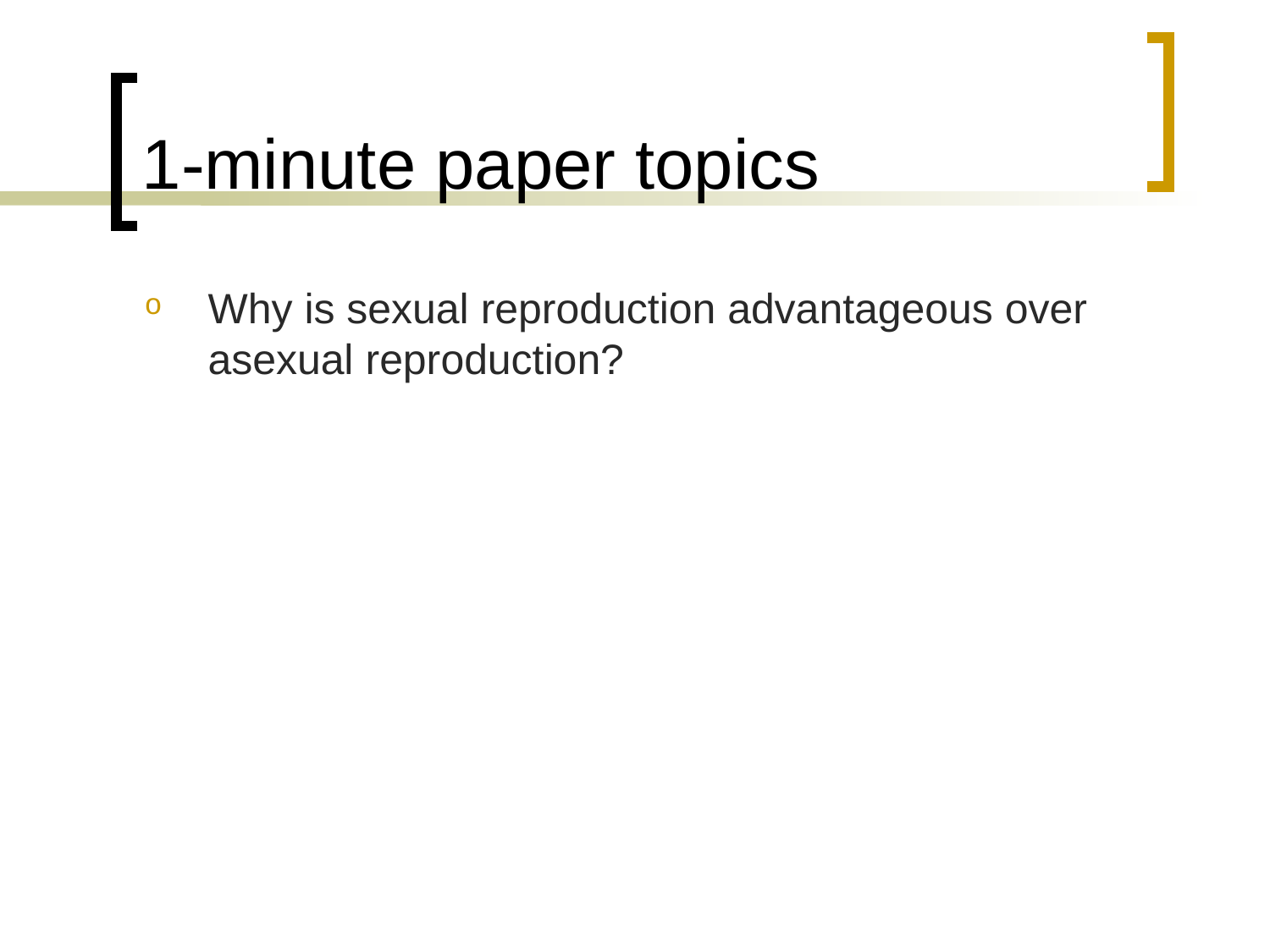

# 1-minute paper topics
Why is sexual reproduction advantageous over asexual reproduction?